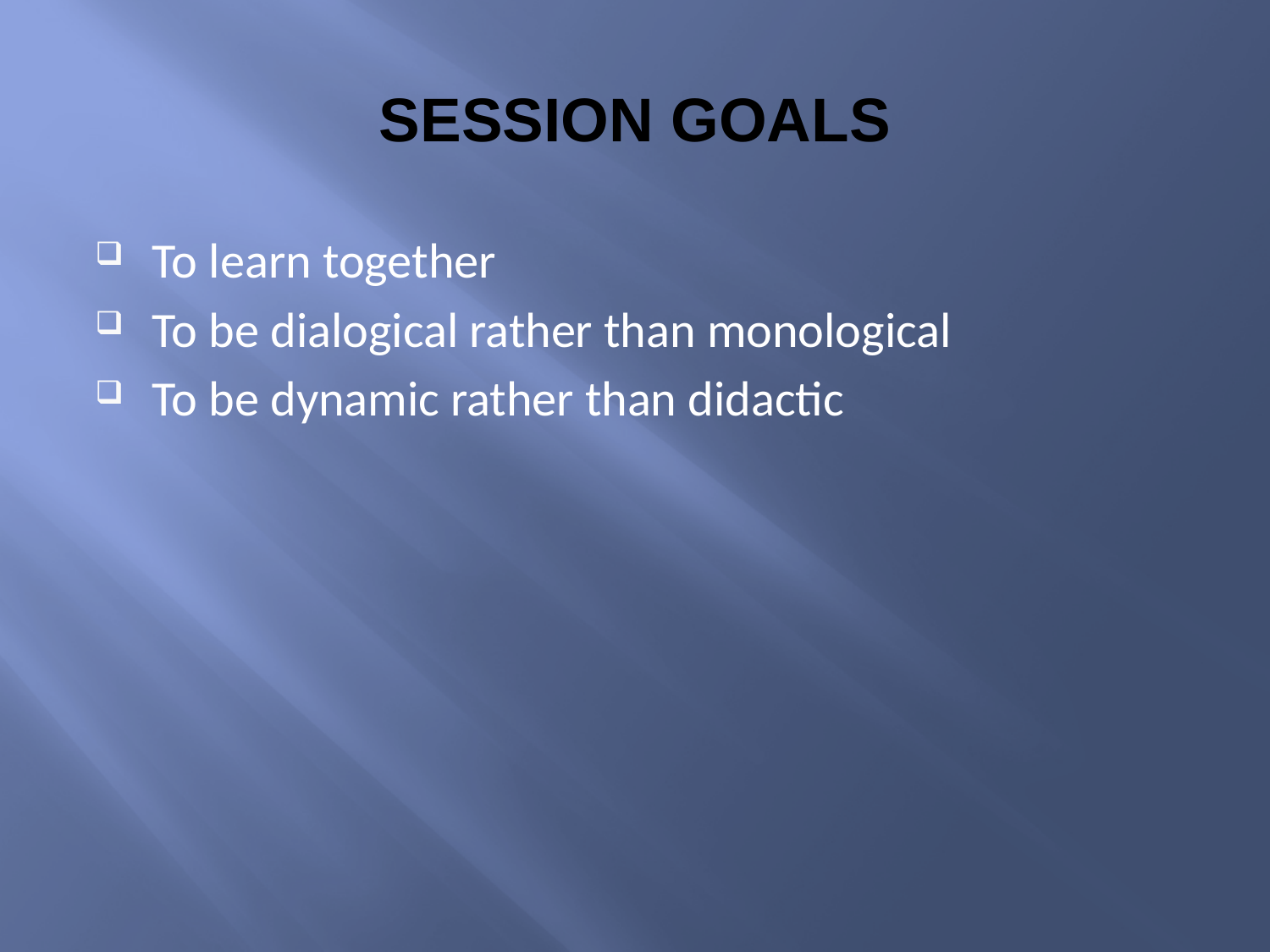

# SESSION GOALS
To learn together
To be dialogical rather than monological
To be dynamic rather than didactic